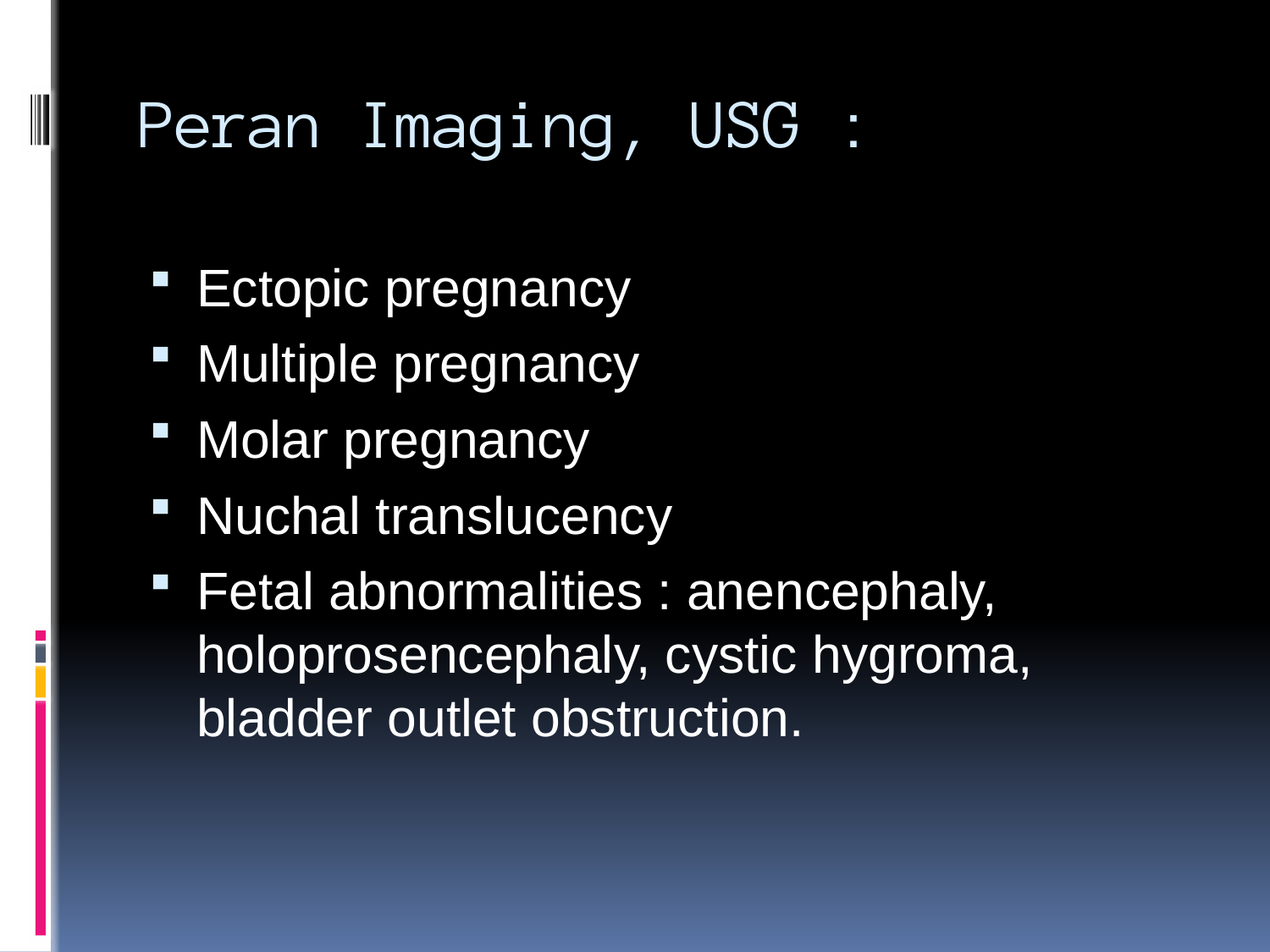

# Peran Imaging, USG :
Ectopic pregnancy
Multiple pregnancy
Molar pregnancy
Nuchal translucency
Fetal abnormalities : anencephaly, holoprosencephaly, cystic hygroma, bladder outlet obstruction.